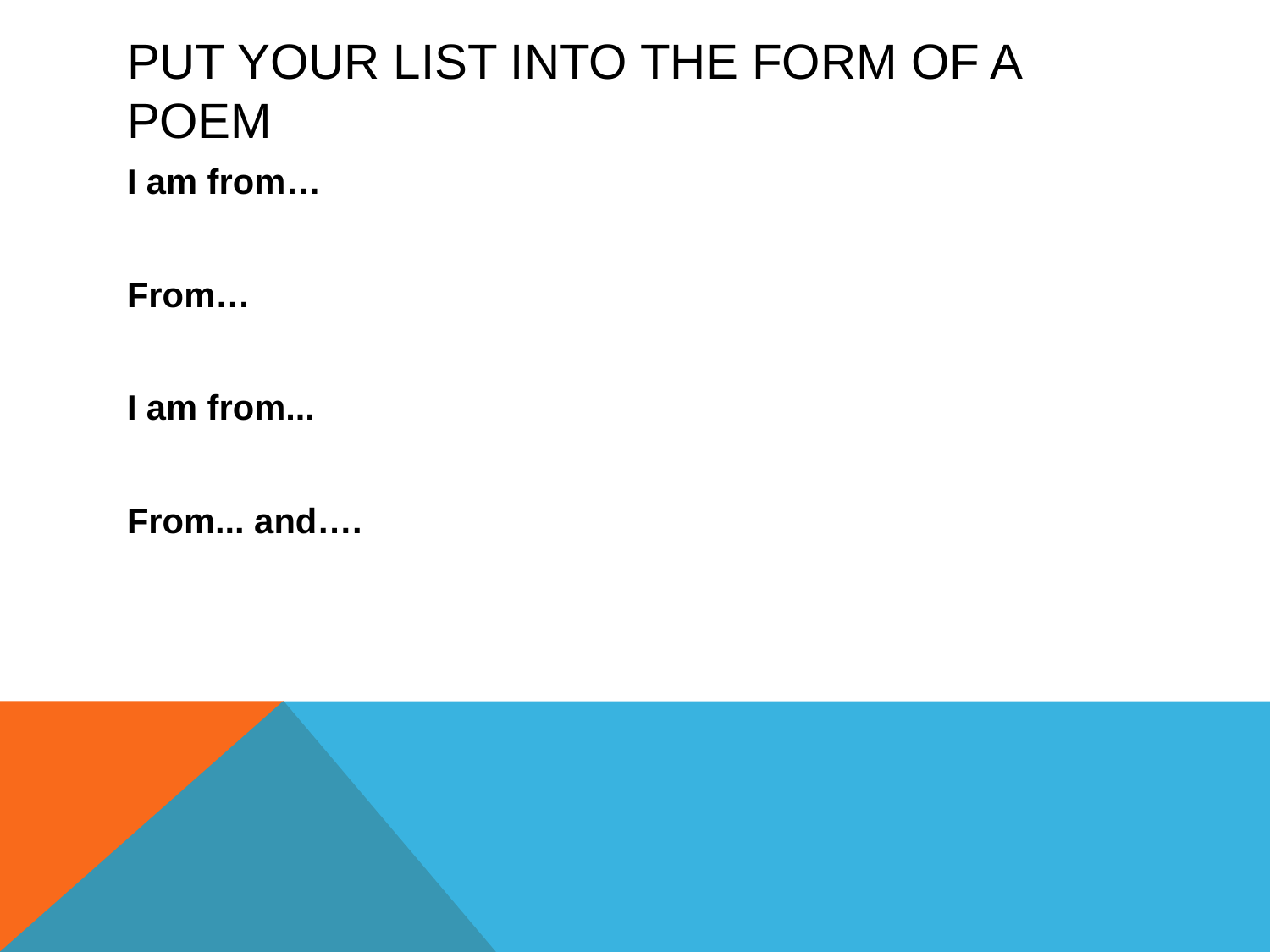

# Put your list into the form of a poem
I am from…

From…

I am from...

From... and….